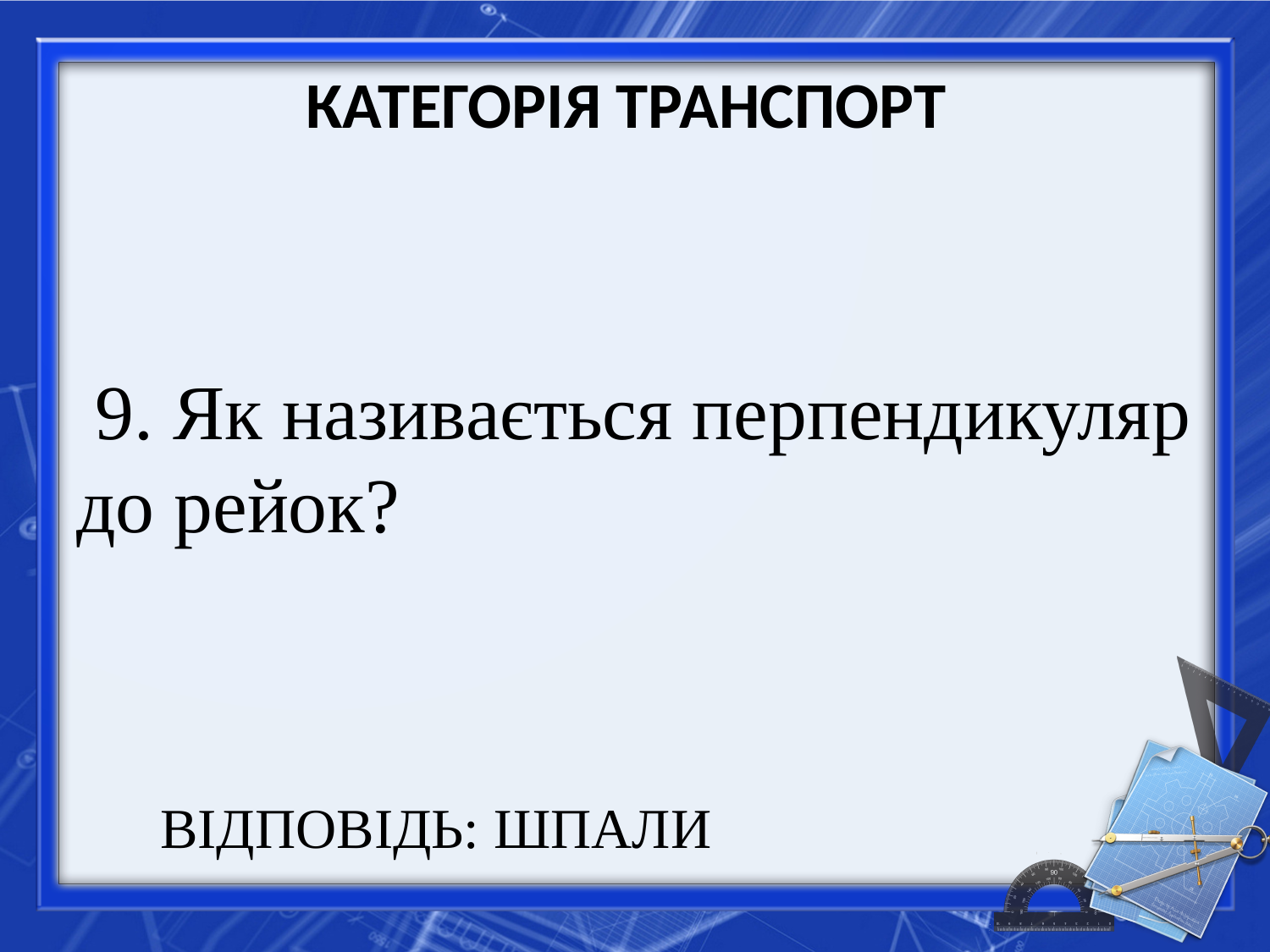

# КАТЕГОРІЯ ТРАНСПОРТ
 9. Як називається перпендикуляр до рейок?
ВІДПОВІДЬ: ШПАЛИ